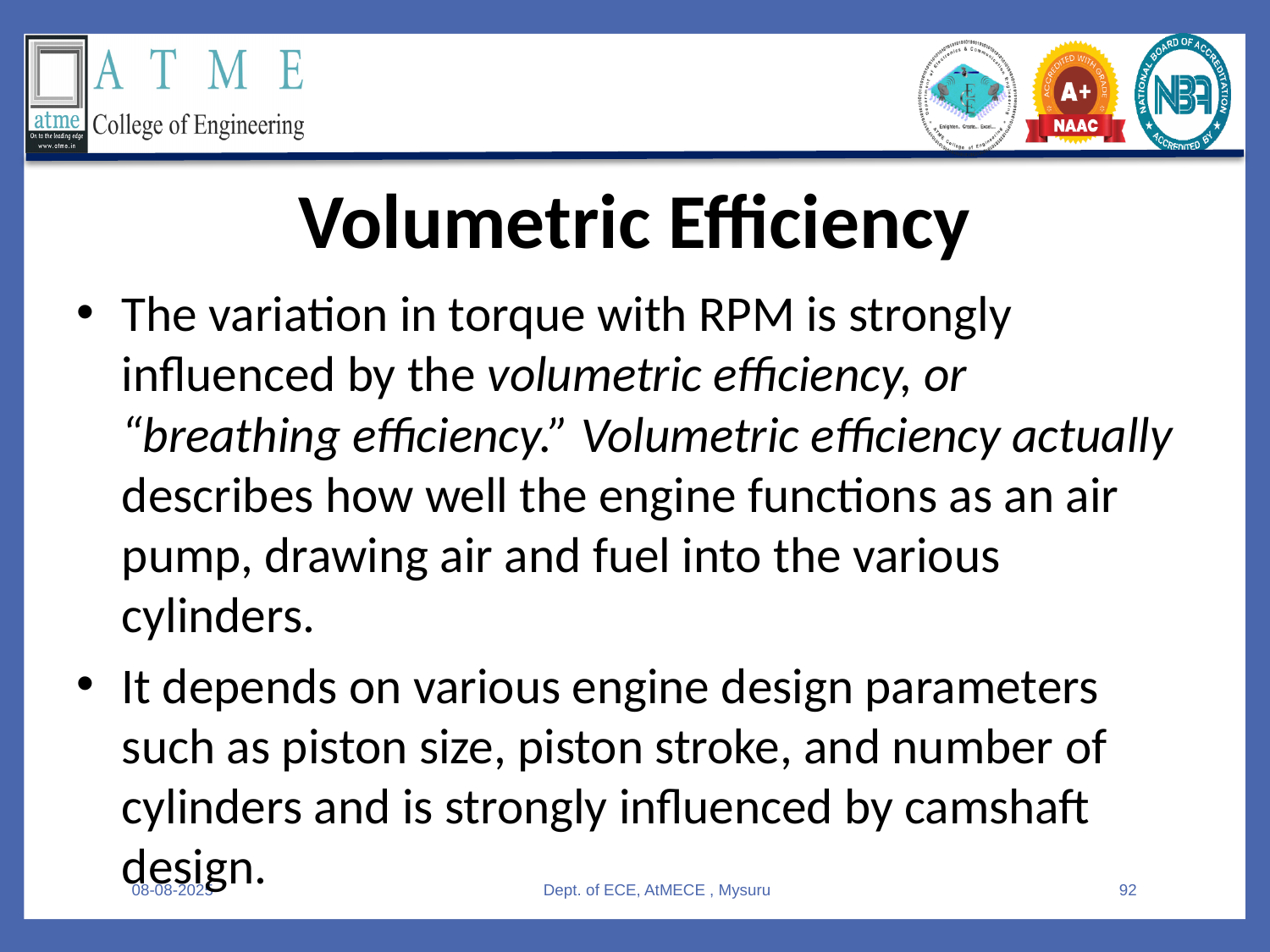

Volumetric Efficiency
The variation in torque with RPM is strongly influenced by the volumetric efficiency, or “breathing efficiency.” Volumetric efficiency actually describes how well the engine functions as an air pump, drawing air and fuel into the various cylinders.
It depends on various engine design parameters such as piston size, piston stroke, and number of cylinders and is strongly influenced by camshaft design.
08-08-2025
Dept. of ECE, AtMECE , Mysuru
92